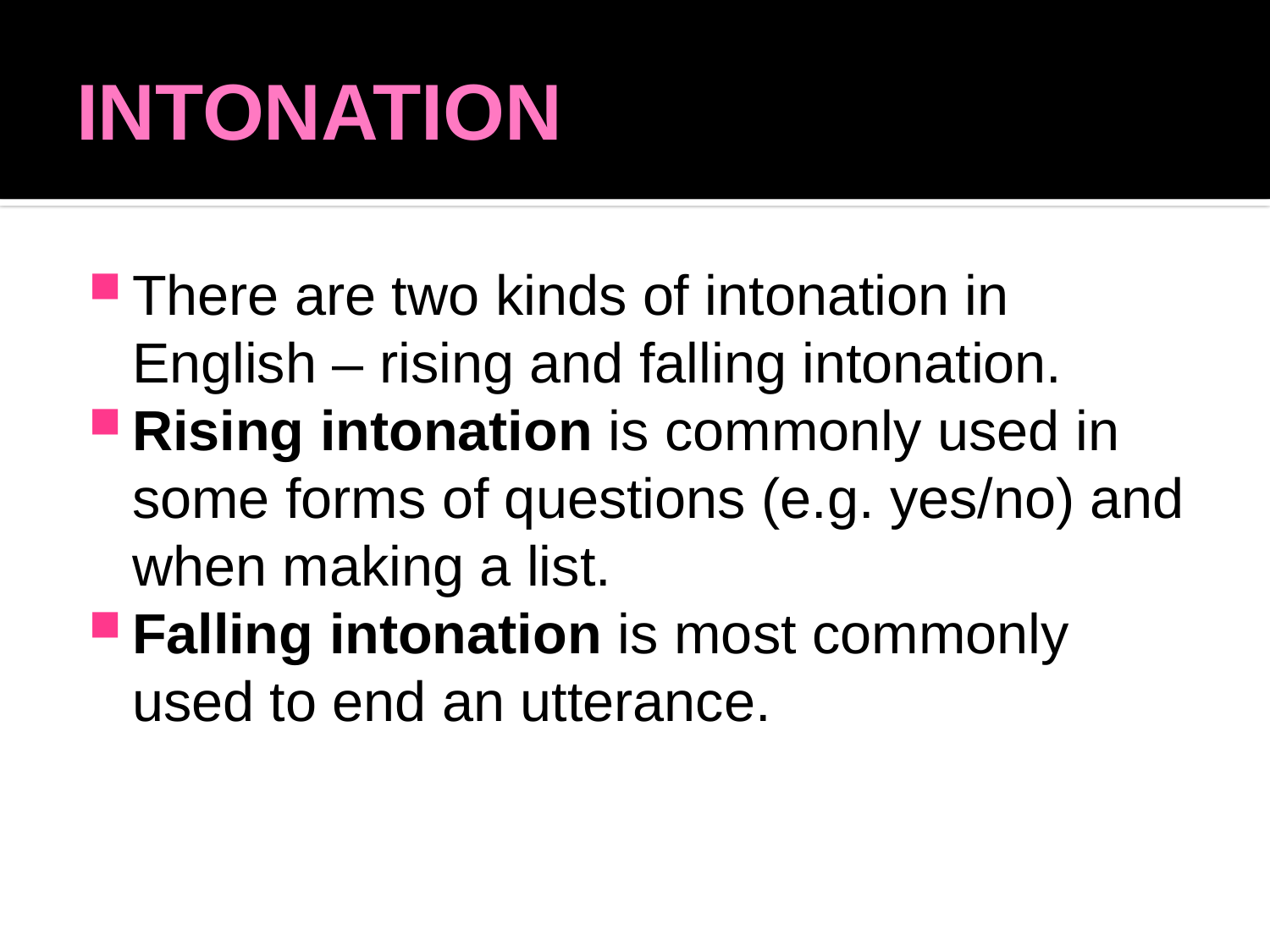

# INTONATION
There are two kinds of intonation in English – rising and falling intonation.
Rising intonation is commonly used in some forms of questions (e.g. yes/no) and when making a list.
Falling intonation is most commonly used to end an utterance.